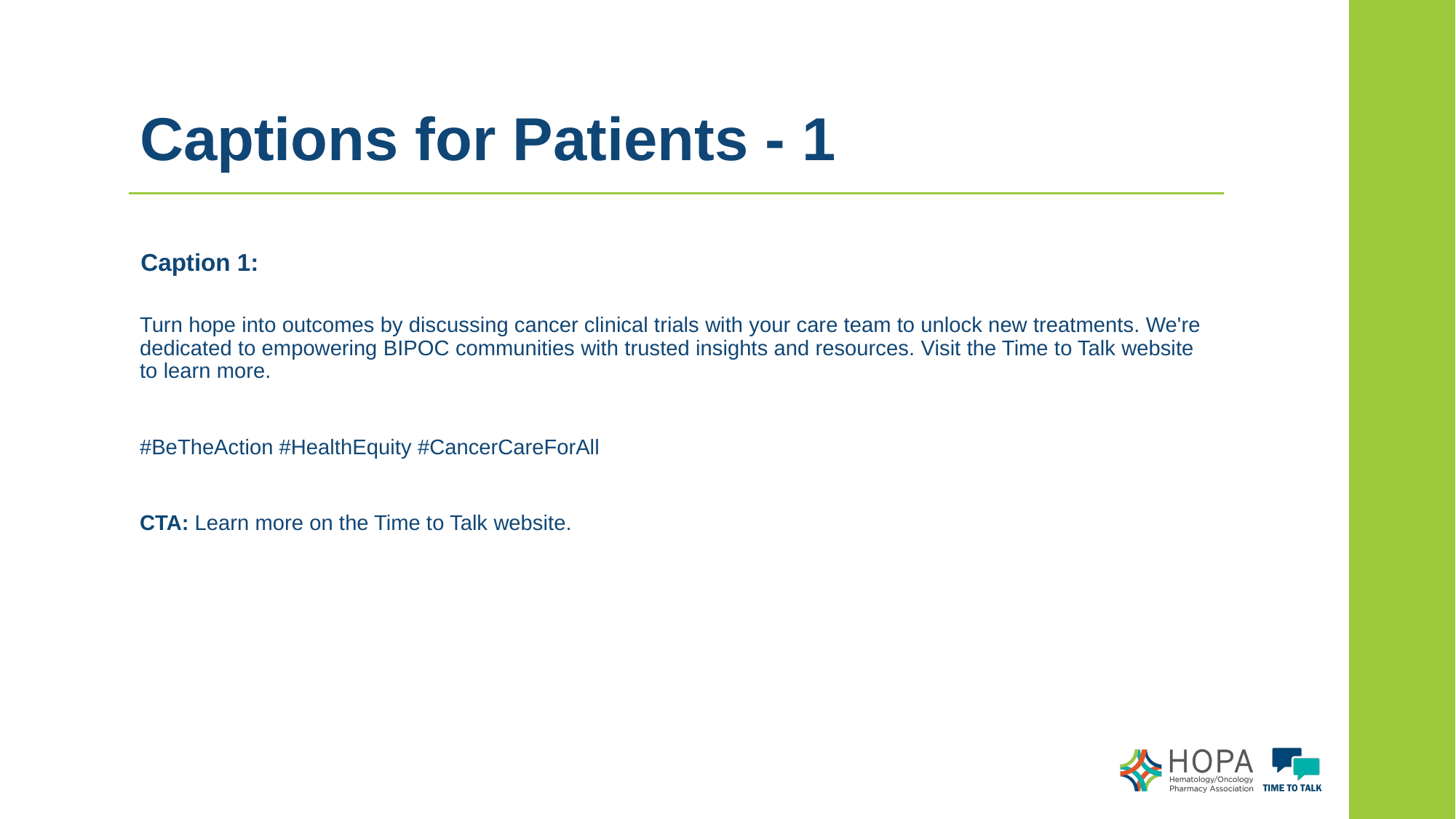

# Captions for Patients - 1
Caption 1:
Turn hope into outcomes by discussing cancer clinical trials with your care team to unlock new treatments. We're dedicated to empowering BIPOC communities with trusted insights and resources. Visit the Time to Talk website to learn more.

#BeTheAction #HealthEquity #CancerCareForAll

CTA: Learn more on the Time to Talk website.